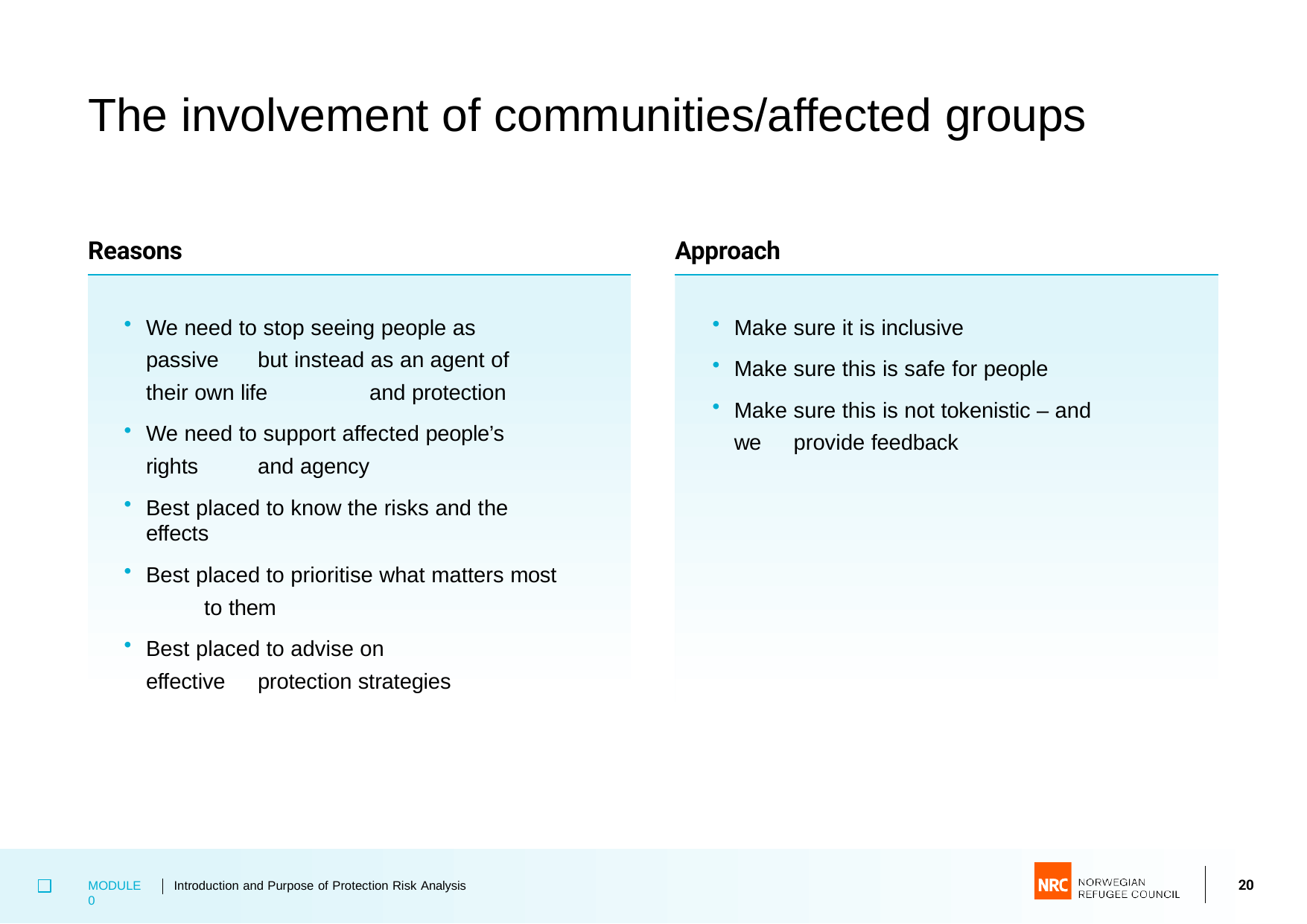

# The involvement of communities/affected groups
Reasons
Approach

Make sure it is inclusive
Make sure this is safe for people
Make sure this is not tokenistic – and we 	provide feedback
We need to stop seeing people as passive 	but instead as an agent of their own life 	and protection
We need to support affected people’s rights 	and agency
Best placed to know the risks and the effects
Best placed to prioritise what matters most 	to them
Best placed to advise on effective 	protection strategies
20
MODULE 0
Introduction and Purpose of Protection Risk Analysis